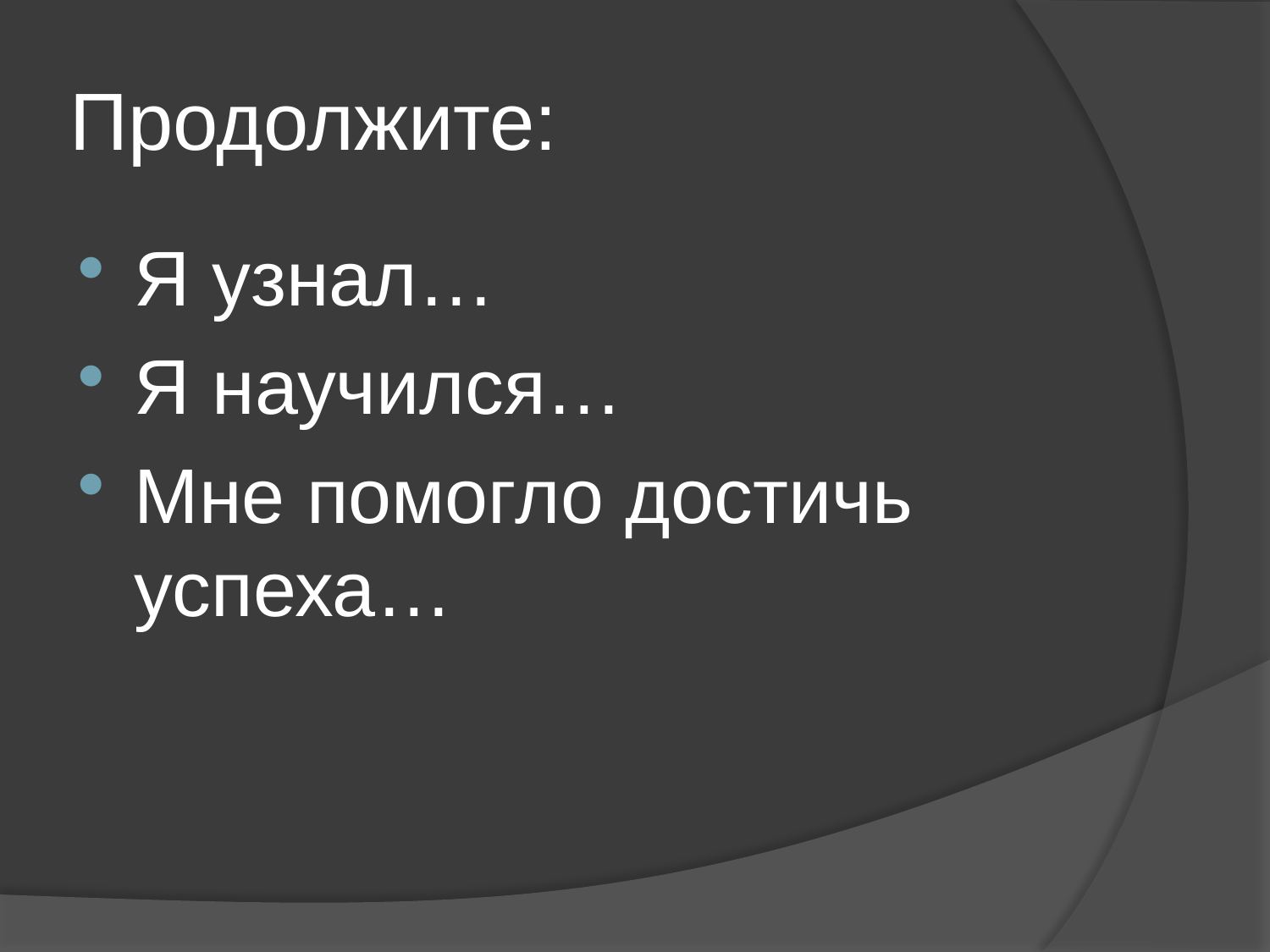

# Продолжите:
Я узнал…
Я научился…
Мне помогло достичь успеха…